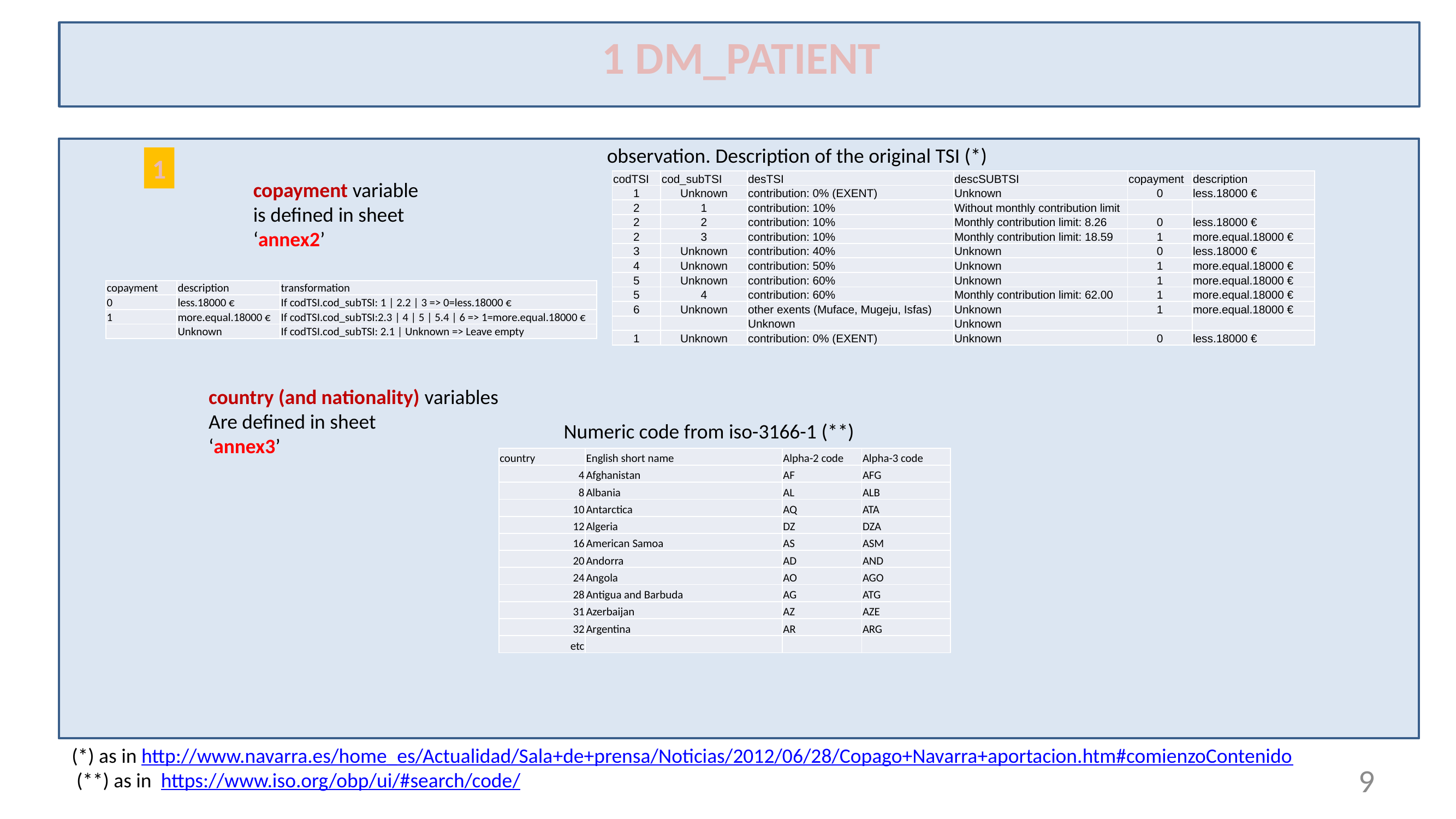

1 DM_PATIENT

observation. Description of the original TSI (*)
1
| codTSI | cod\_subTSI | desTSI | descSUBTSI | copayment | description |
| --- | --- | --- | --- | --- | --- |
| 1 | Unknown | contribution: 0% (EXENT) | Unknown | 0 | less.18000 € |
| 2 | 1 | contribution: 10% | Without monthly contribution limit |  |  |
| 2 | 2 | contribution: 10% | Monthly contribution limit: 8.26 | 0 | less.18000 € |
| 2 | 3 | contribution: 10% | Monthly contribution limit: 18.59 | 1 | more.equal.18000 € |
| 3 | Unknown | contribution: 40% | Unknown | 0 | less.18000 € |
| 4 | Unknown | contribution: 50% | Unknown | 1 | more.equal.18000 € |
| 5 | Unknown | contribution: 60% | Unknown | 1 | more.equal.18000 € |
| 5 | 4 | contribution: 60% | Monthly contribution limit: 62.00 | 1 | more.equal.18000 € |
| 6 | Unknown | other exents (Muface, Mugeju, Isfas) | Unknown | 1 | more.equal.18000 € |
|  |  | Unknown | Unknown |  |  |
| 1 | Unknown | contribution: 0% (EXENT) | Unknown | 0 | less.18000 € |
copayment variable
is defined in sheet
‘annex2’
| copayment | description | transformation |
| --- | --- | --- |
| 0 | less.18000 € | If codTSI.cod\_subTSI: 1 | 2.2 | 3 => 0=less.18000 € |
| 1 | more.equal.18000 € | If codTSI.cod\_subTSI:2.3 | 4 | 5 | 5.4 | 6 => 1=more.equal.18000 € |
|  | Unknown | If codTSI.cod\_subTSI: 2.1 | Unknown => Leave empty |
country (and nationality) variables
Are defined in sheet
‘annex3’
Numeric code from iso-3166-1 (**)
| country | English short name | Alpha-2 code | Alpha-3 code |
| --- | --- | --- | --- |
| 4 | Afghanistan | AF | AFG |
| 8 | Albania | AL | ALB |
| 10 | Antarctica | AQ | ATA |
| 12 | Algeria | DZ | DZA |
| 16 | American Samoa | AS | ASM |
| 20 | Andorra | AD | AND |
| 24 | Angola | AO | AGO |
| 28 | Antigua and Barbuda | AG | ATG |
| 31 | Azerbaijan | AZ | AZE |
| 32 | Argentina | AR | ARG |
| etc |  |  |  |
(*) as in http://www.navarra.es/home_es/Actualidad/Sala+de+prensa/Noticias/2012/06/28/Copago+Navarra+aportacion.htm#comienzoContenido
 (**) as in  https://www.iso.org/obp/ui/#search/code/